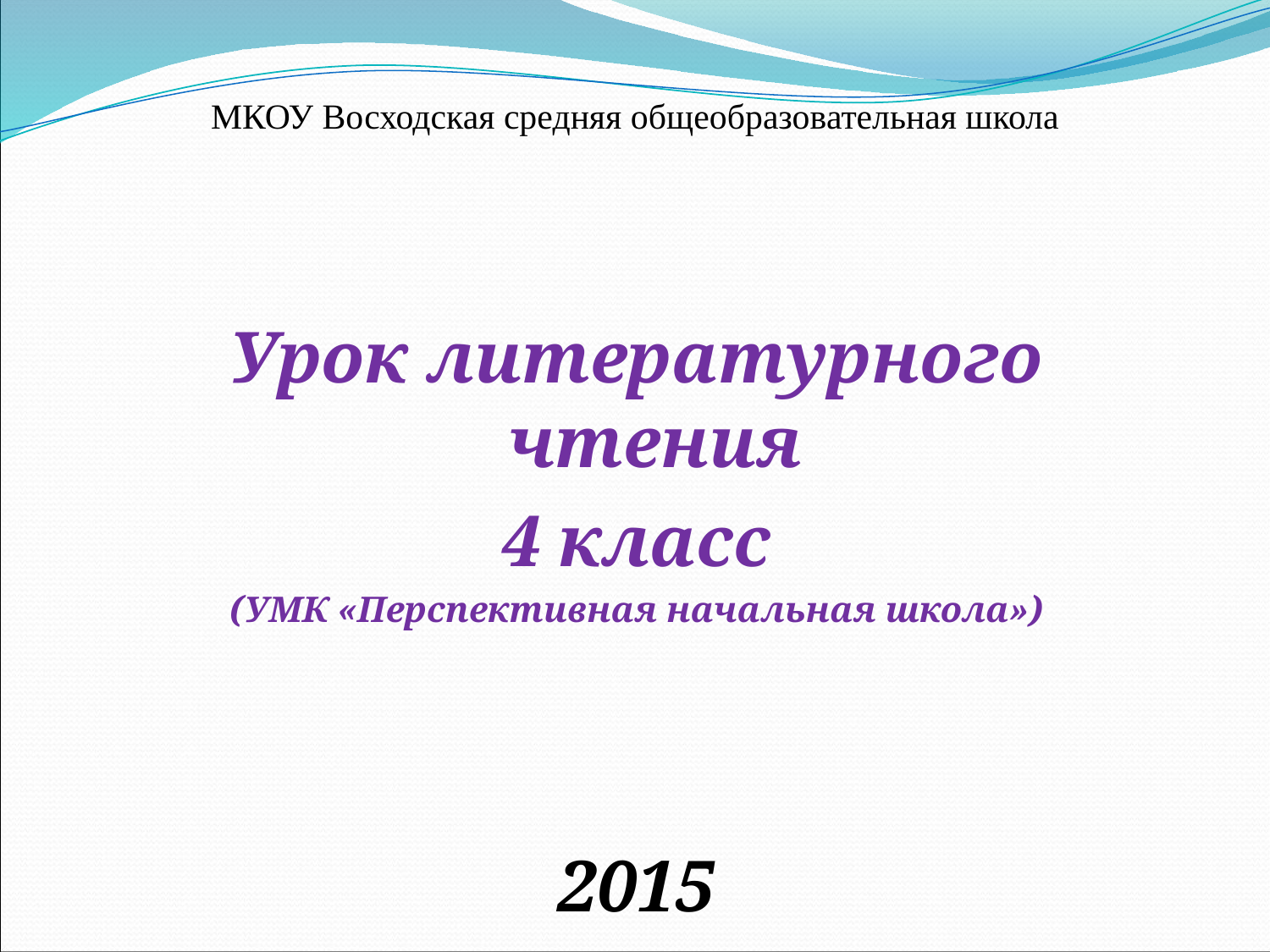

# МКОУ Восходская средняя общеобразовательная школа
Урок литературного чтения
4 класс
(УМК «Перспективная начальная школа»)

2015